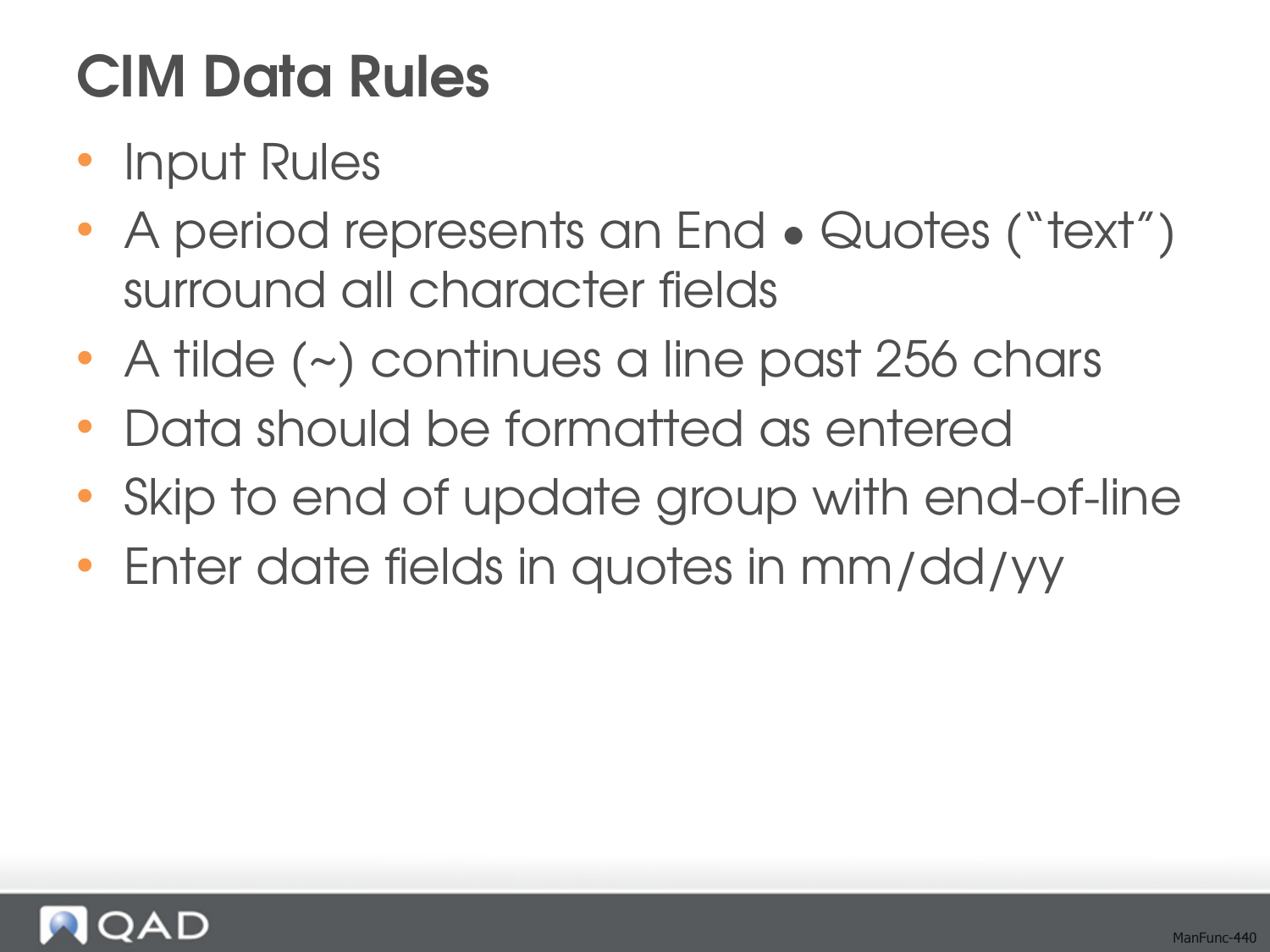

# CIM Data Rules
Input Rules
A period represents an End • Quotes (“text”) surround all character fields
A tilde (~) continues a line past 256 chars
Data should be formatted as entered
Skip to end of update group with end-of-line
Enter date fields in quotes in mm/dd/yy

ManFunc-440